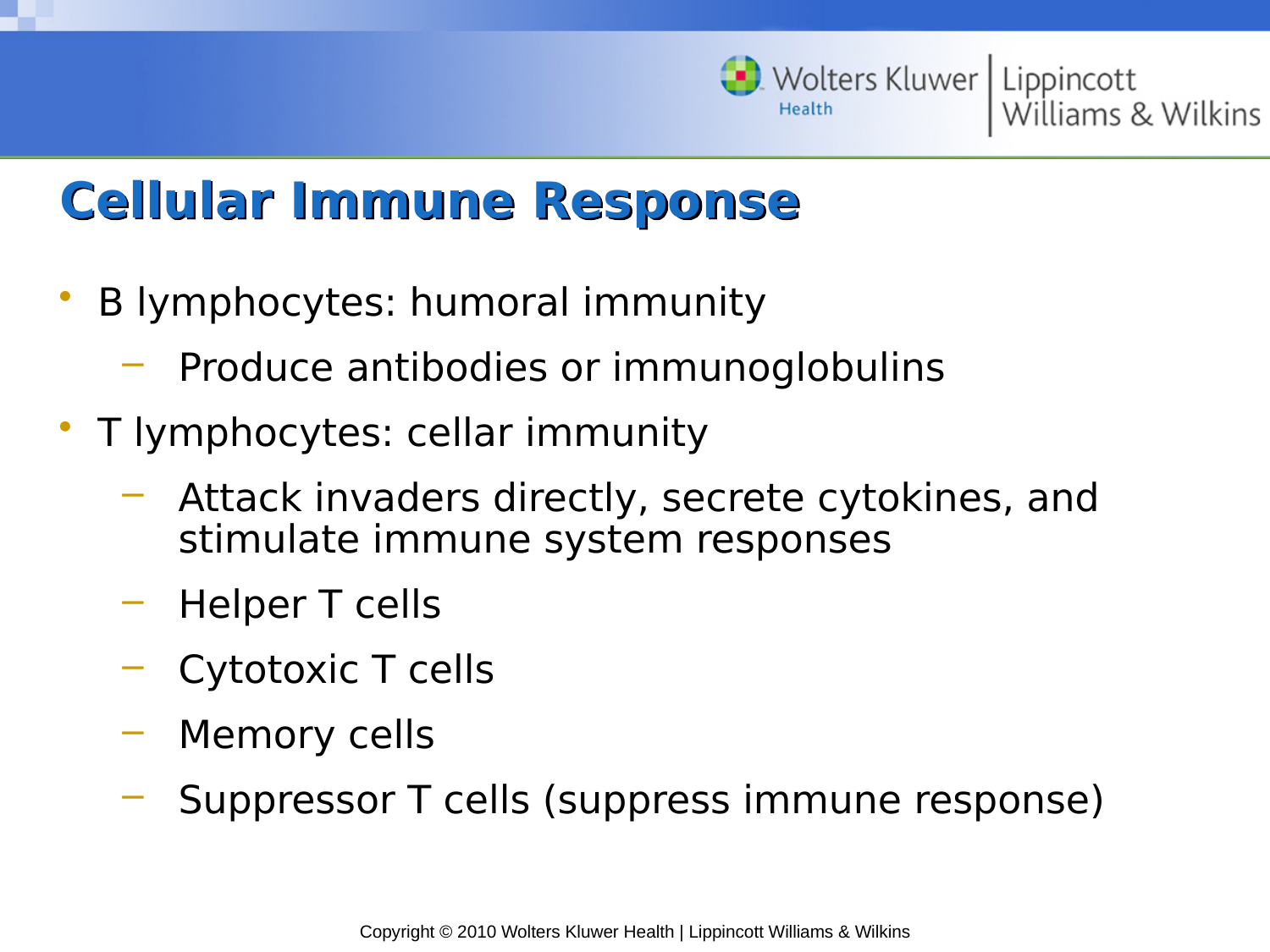

# Cellular Immune Response
B lymphocytes: humoral immunity
Produce antibodies or immunoglobulins
T lymphocytes: cellar immunity
Attack invaders directly, secrete cytokines, and stimulate immune system responses
Helper T cells
Cytotoxic T cells
Memory cells
Suppressor T cells (suppress immune response)